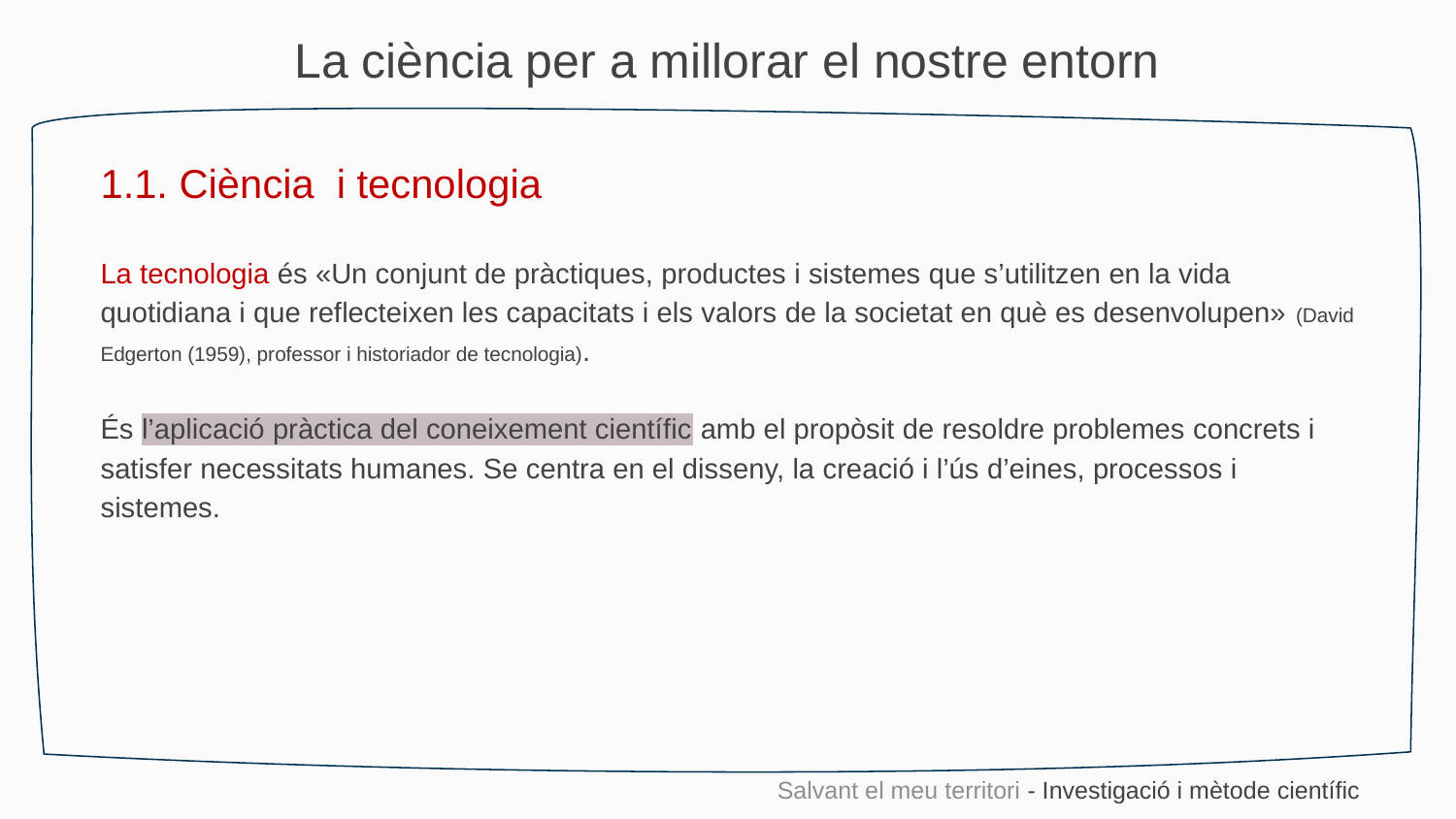

La ciència per a millorar el nostre entorn

1.1. Ciència  i tecnologia
La tecnologia és «Un conjunt de pràctiques, productes i sistemes que s’utilitzen en la vida quotidiana i que reflecteixen les capacitats i els valors de la societat en què es desenvolupen» (David Edgerton (1959), professor i historiador de tecnologia).

És l’aplicació pràctica del coneixement científic amb el propòsit de resoldre problemes concrets i satisfer necessitats humanes. Se centra en el disseny, la creació i l’ús d’eines, processos i sistemes.

Salvant el meu territori - Investigació i mètode científic